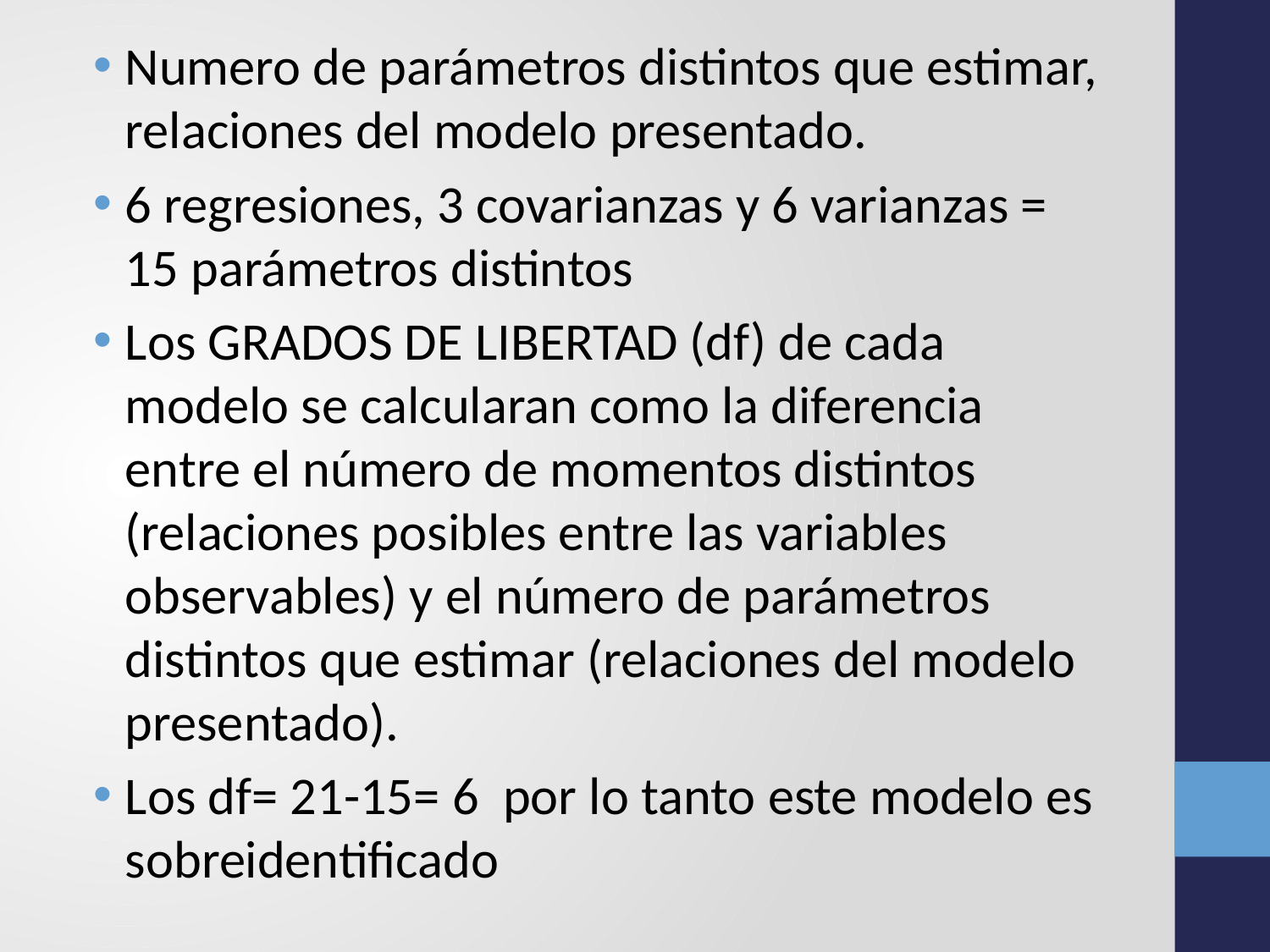

Numero de parámetros distintos que estimar, relaciones del modelo presentado.
6 regresiones, 3 covarianzas y 6 varianzas = 15 parámetros distintos
Los GRADOS DE LIBERTAD (df) de cada modelo se calcularan como la diferencia entre el número de momentos distintos (relaciones posibles entre las variables observables) y el número de parámetros distintos que estimar (relaciones del modelo presentado).
Los df= 21-15= 6  por lo tanto este modelo es sobreidentificado